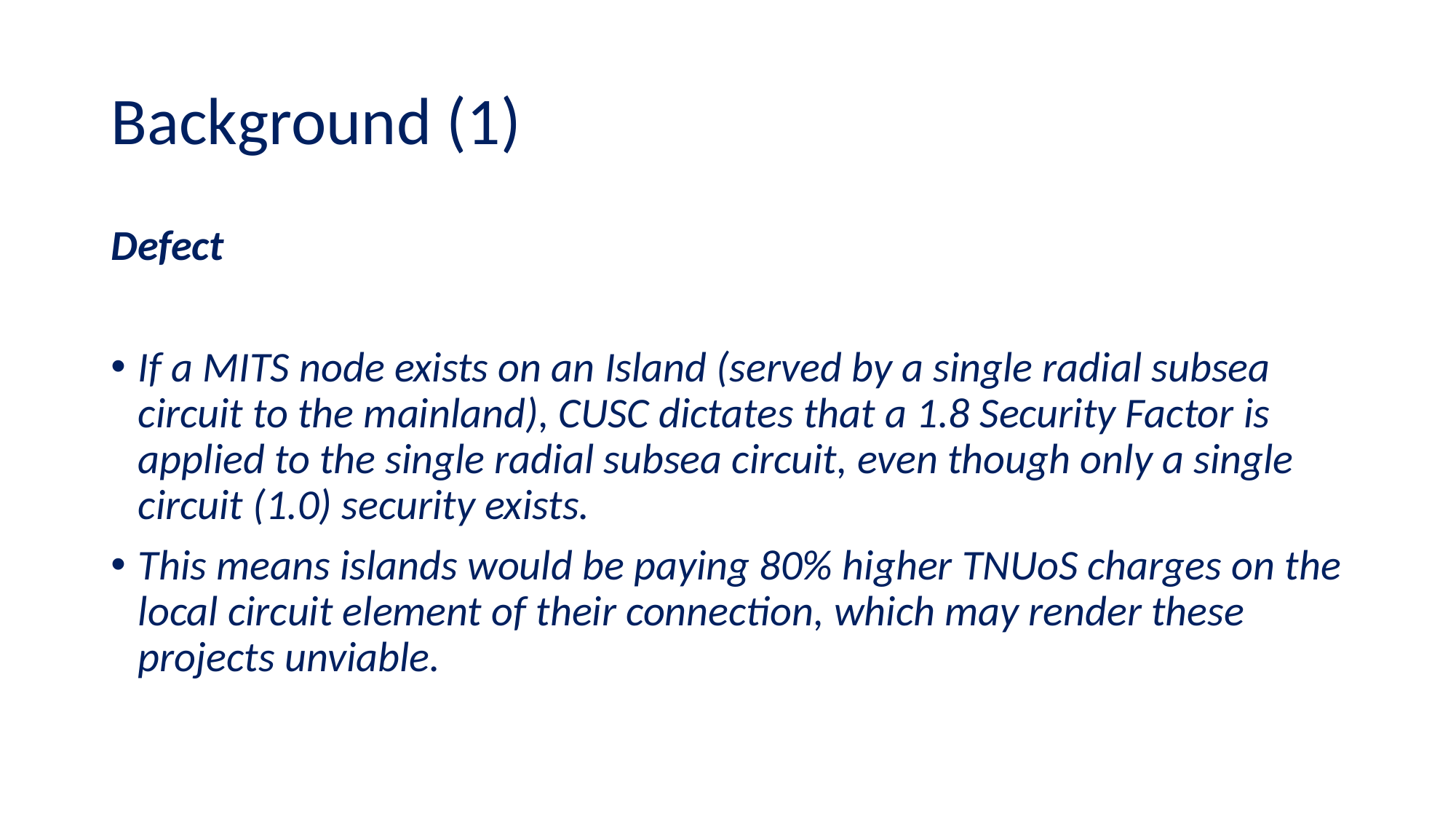

# Background (1)
Defect

If a MITS node exists on an Island (served by a single radial subsea circuit to the mainland), CUSC dictates that a 1.8 Security Factor is applied to the single radial subsea circuit, even though only a single circuit (1.0) security exists.
This means islands would be paying 80% higher TNUoS charges on the local circuit element of their connection, which may render these projects unviable.